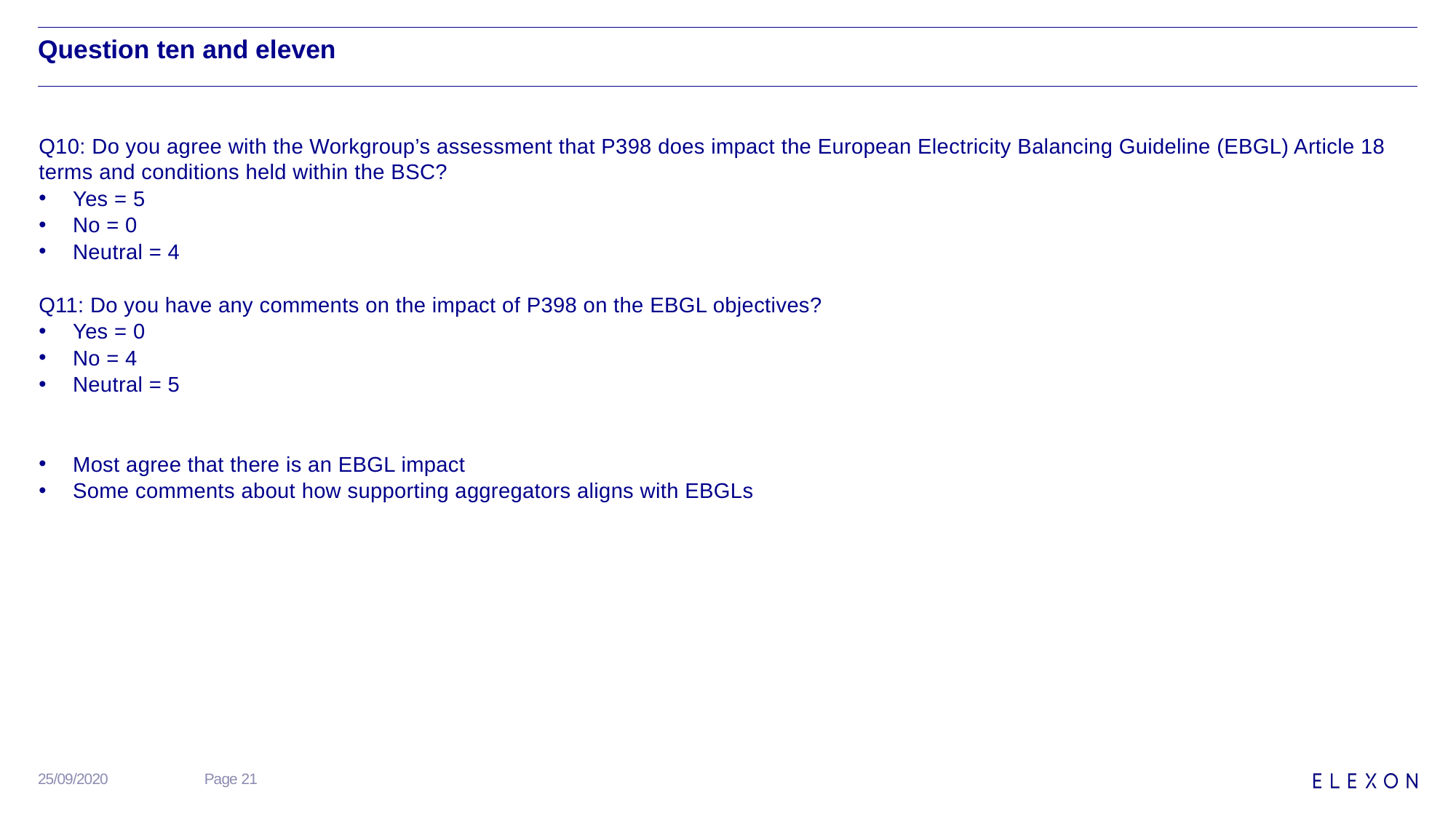

# Question ten and eleven
Q10: Do you agree with the Workgroup’s assessment that P398 does impact the European Electricity Balancing Guideline (EBGL) Article 18 terms and conditions held within the BSC?
Yes = 5
No = 0
Neutral = 4

Q11: Do you have any comments on the impact of P398 on the EBGL objectives?
Yes = 0
No = 4
Neutral = 5

Most agree that there is an EBGL impact
Some comments about how supporting aggregators aligns with EBGLs
25/09/2020
Page 21